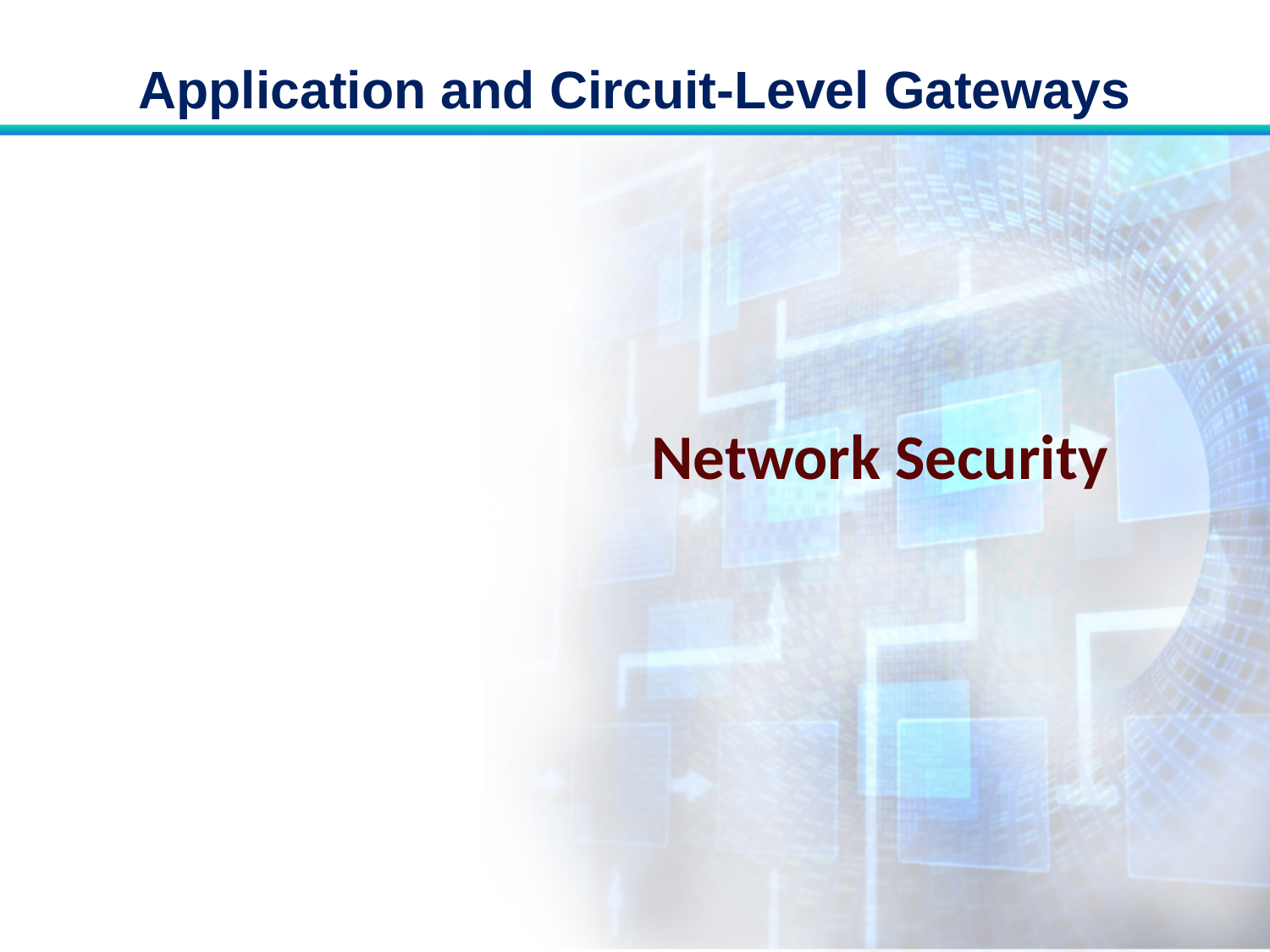

# Application and Circuit-Level Gateways
Network Security